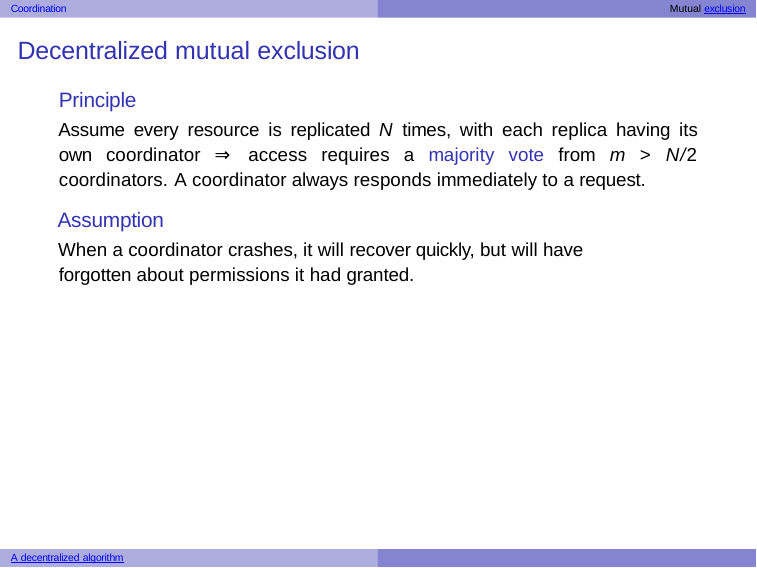

Coordination	Mutual exclusion
# Decentralized mutual exclusion
Principle
Assume every resource is replicated N times, with each replica having its own coordinator ⇒ access requires a majority vote from m > N/2 coordinators. A coordinator always responds immediately to a request.
Assumption
When a coordinator crashes, it will recover quickly, but will have forgotten about permissions it had granted.

A decentralized algorithm